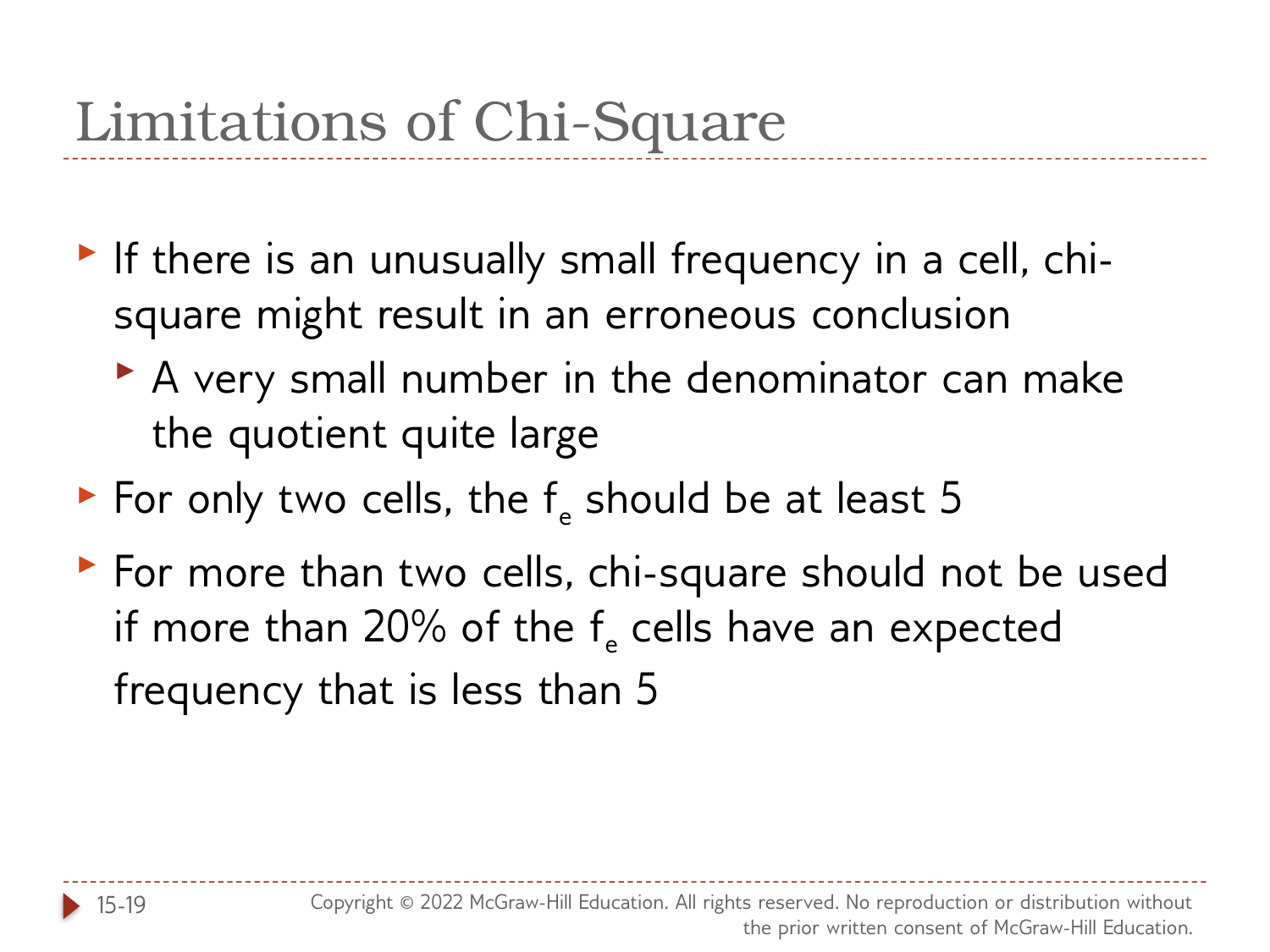

# Limitations of Chi-Square
If there is an unusually small frequency in a cell, chi-square might result in an erroneous conclusion
A very small number in the denominator can make the quotient quite large
For only two cells, the fe should be at least 5
For more than two cells, chi-square should not be used if more than 20% of the fe cells have an expected frequency that is less than 5
15-19
Copyright © 2022 McGraw-Hill Education. All rights reserved. No reproduction or distribution without the prior written consent of McGraw-Hill Education.